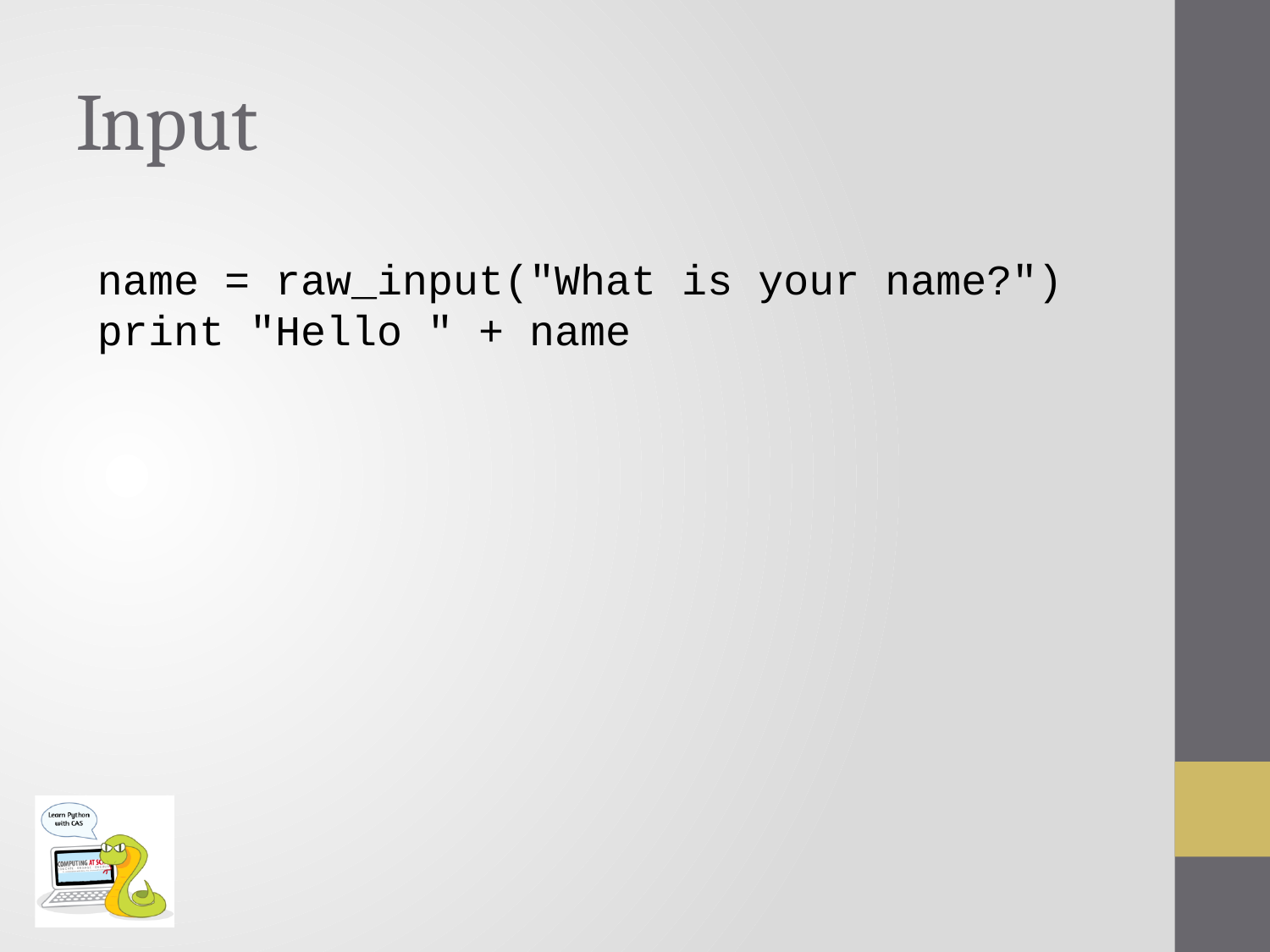

# Input
name = raw_input("What is your name?")
print "Hello " + name